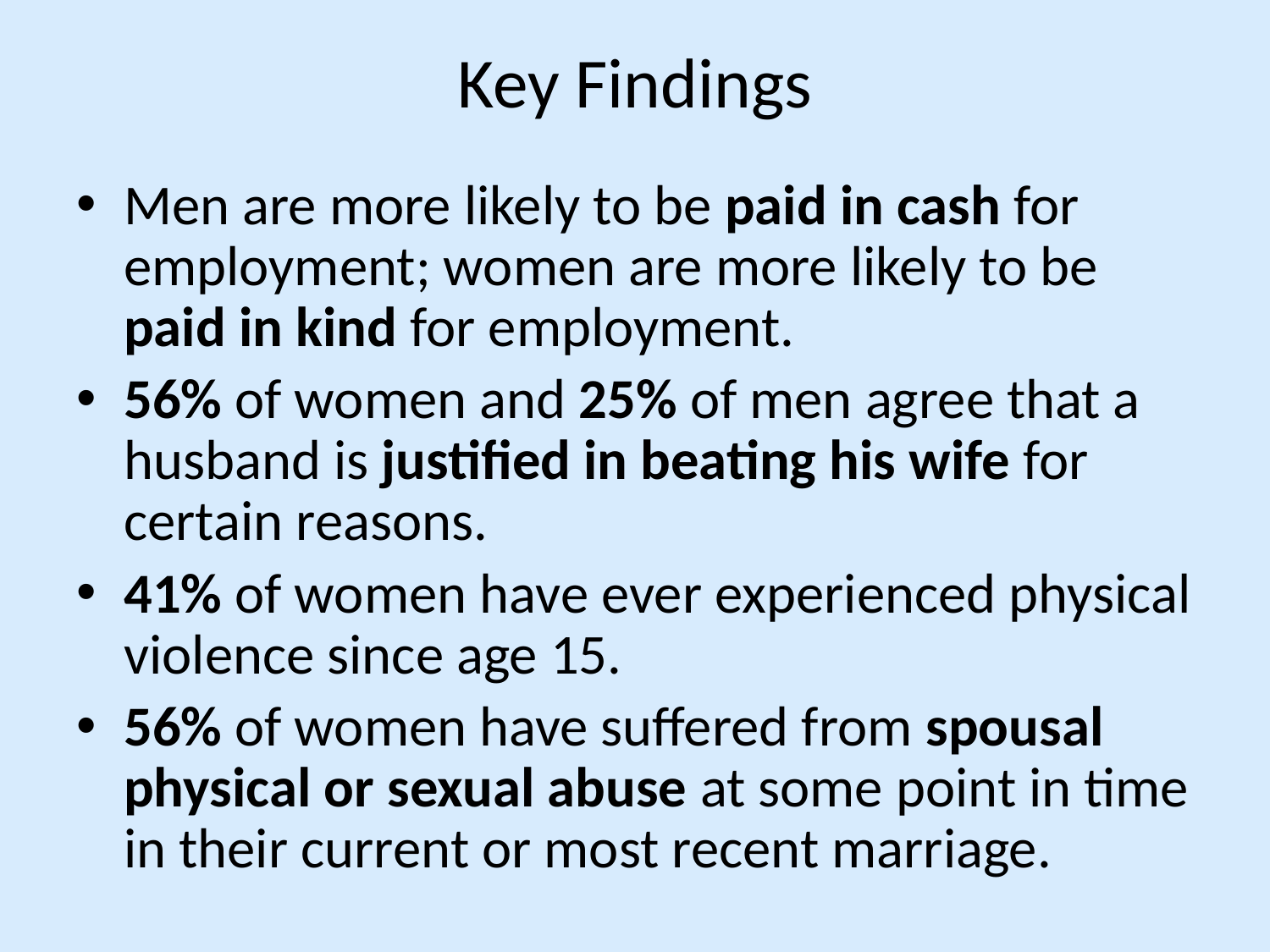

# Key Findings
Men are more likely to be paid in cash for employment; women are more likely to be paid in kind for employment.
56% of women and 25% of men agree that a husband is justified in beating his wife for certain reasons.
41% of women have ever experienced physical violence since age 15.
56% of women have suffered from spousal physical or sexual abuse at some point in time in their current or most recent marriage.